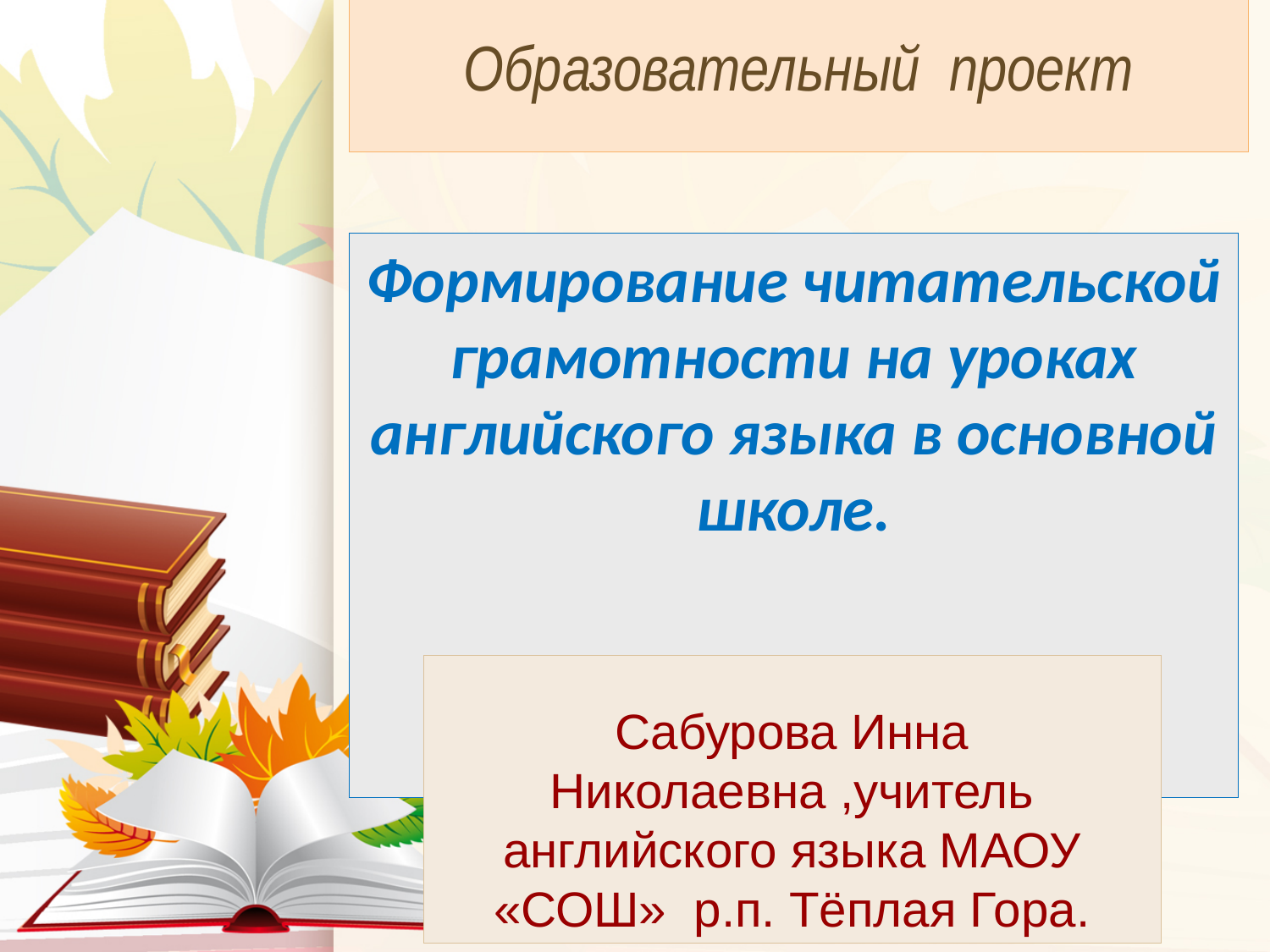

# Образовательный  проект
Формирование читательской грамотности на уроках английского языка в основной школе.

Сабурова Инна Николаевна ,учитель английского языка МАОУ «СОШ»  р.п. Тёплая Гора.